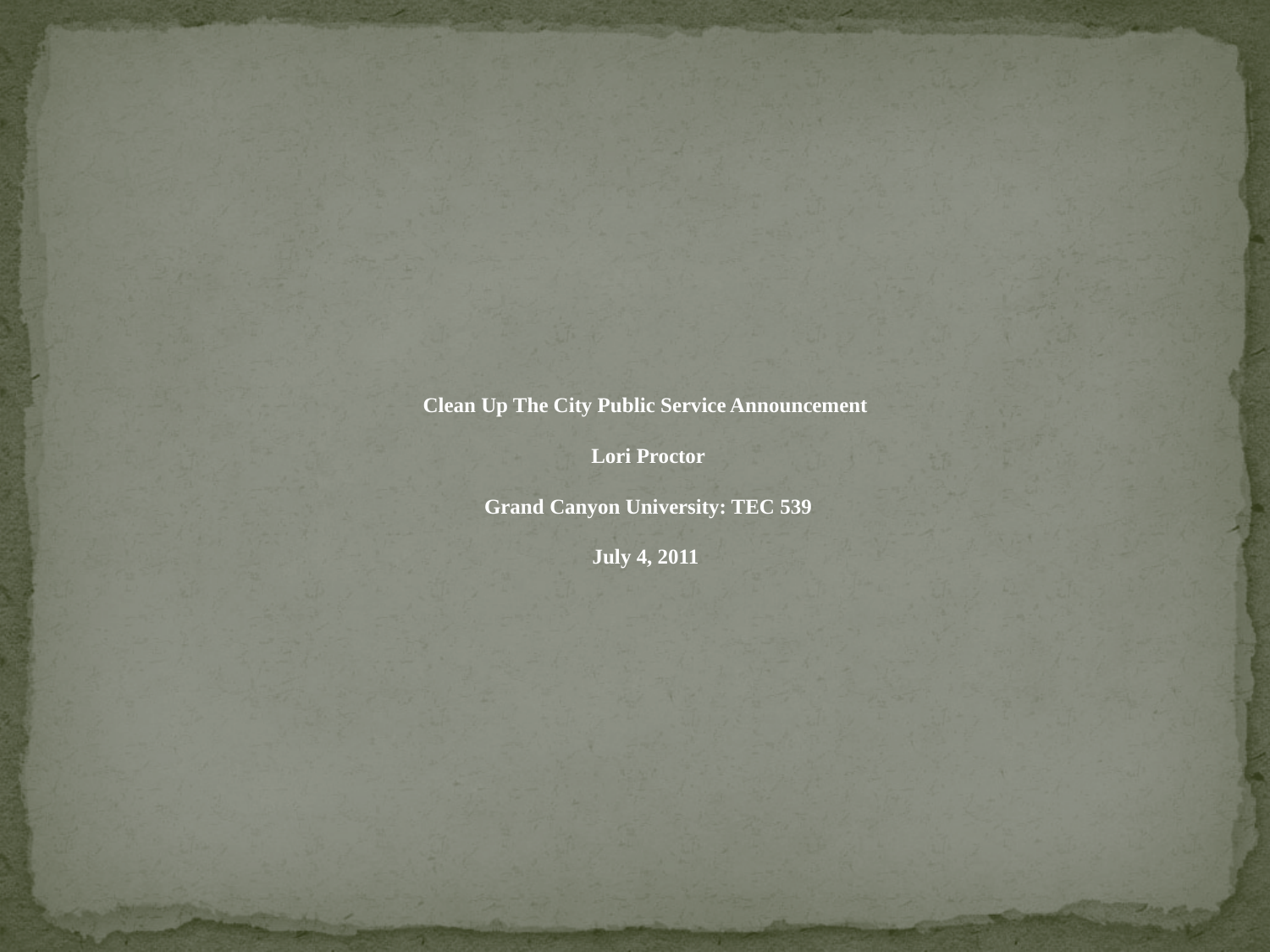

Clean Up The City Public Service Announcement
 Lori Proctor
 Grand Canyon University: TEC 539
July 4, 2011